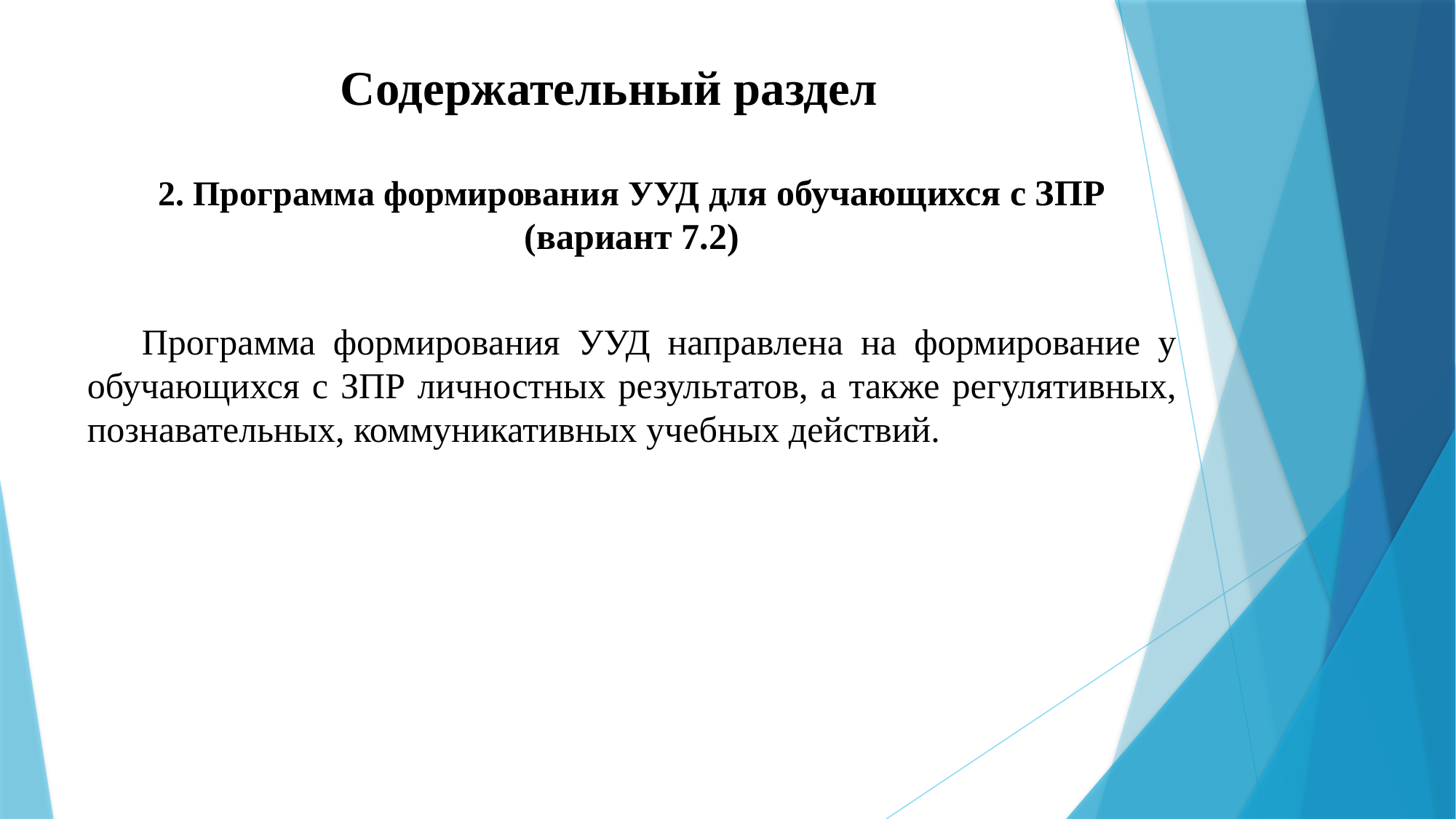

# Содержательный раздел
2. Программа формирования УУД для обучающихся с ЗПР (вариант 7.2)

Программа формирования УУД направлена на формирование у обучающихся с ЗПР личностных результатов, а также регулятивных, познавательных, коммуникативных учебных действий.